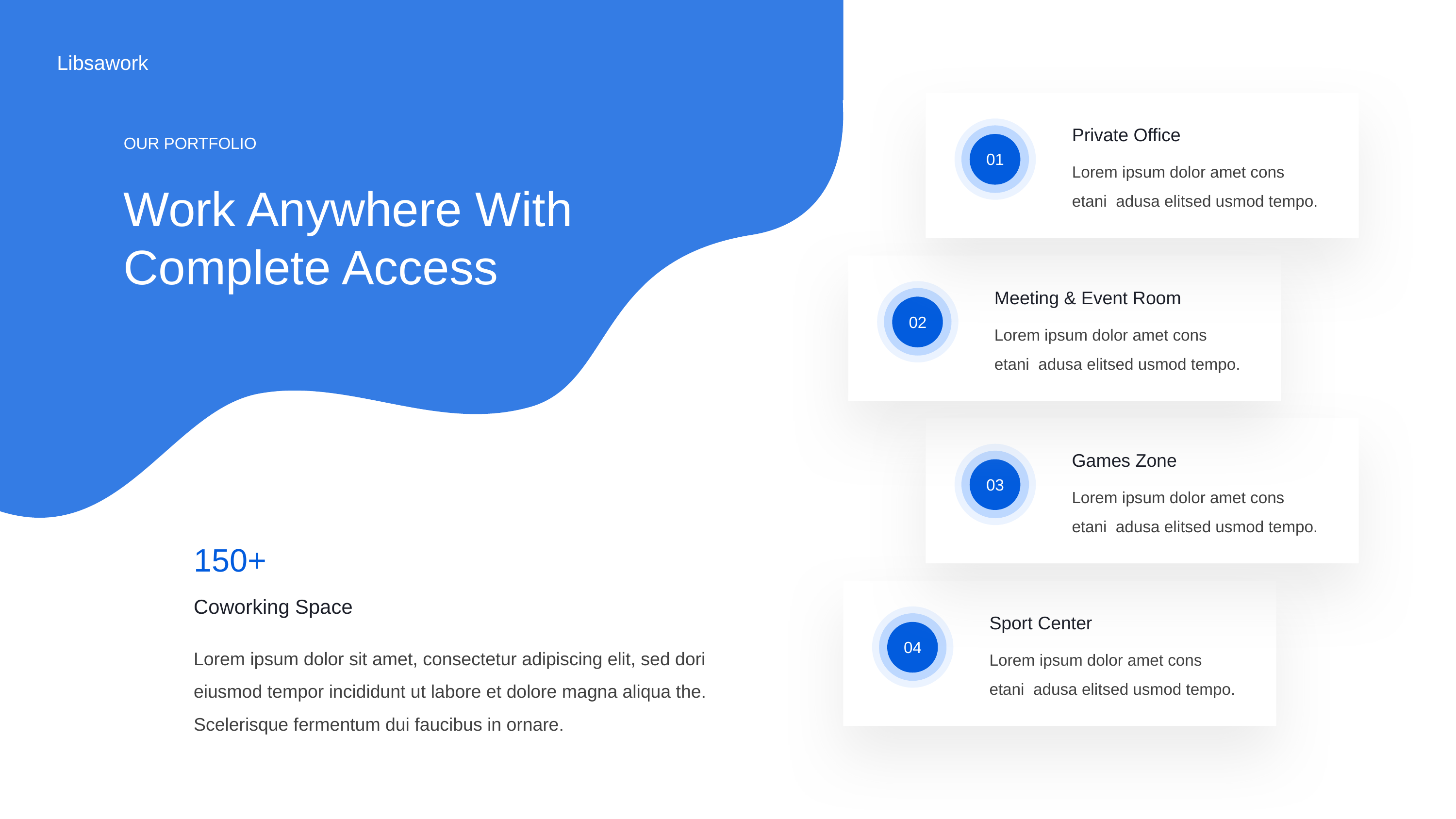

Libsawork

Private Office
OUR PORTFOLIO
01
Lorem ipsum dolor amet cons etani  adusa elitsed usmod tempo.
Work Anywhere With Complete Access

Meeting & Event Room
02
Lorem ipsum dolor amet cons etani  adusa elitsed usmod tempo.

Games Zone
03
Lorem ipsum dolor amet cons etani  adusa elitsed usmod tempo.
150+

Coworking Space

Sport Center
Lorem ipsum dolor sit amet, consectetur adipiscing elit, sed dori eiusmod tempor incididunt ut labore et dolore magna aliqua the. Scelerisque fermentum dui faucibus in ornare.
04
Lorem ipsum dolor amet cons etani  adusa elitsed usmod tempo.